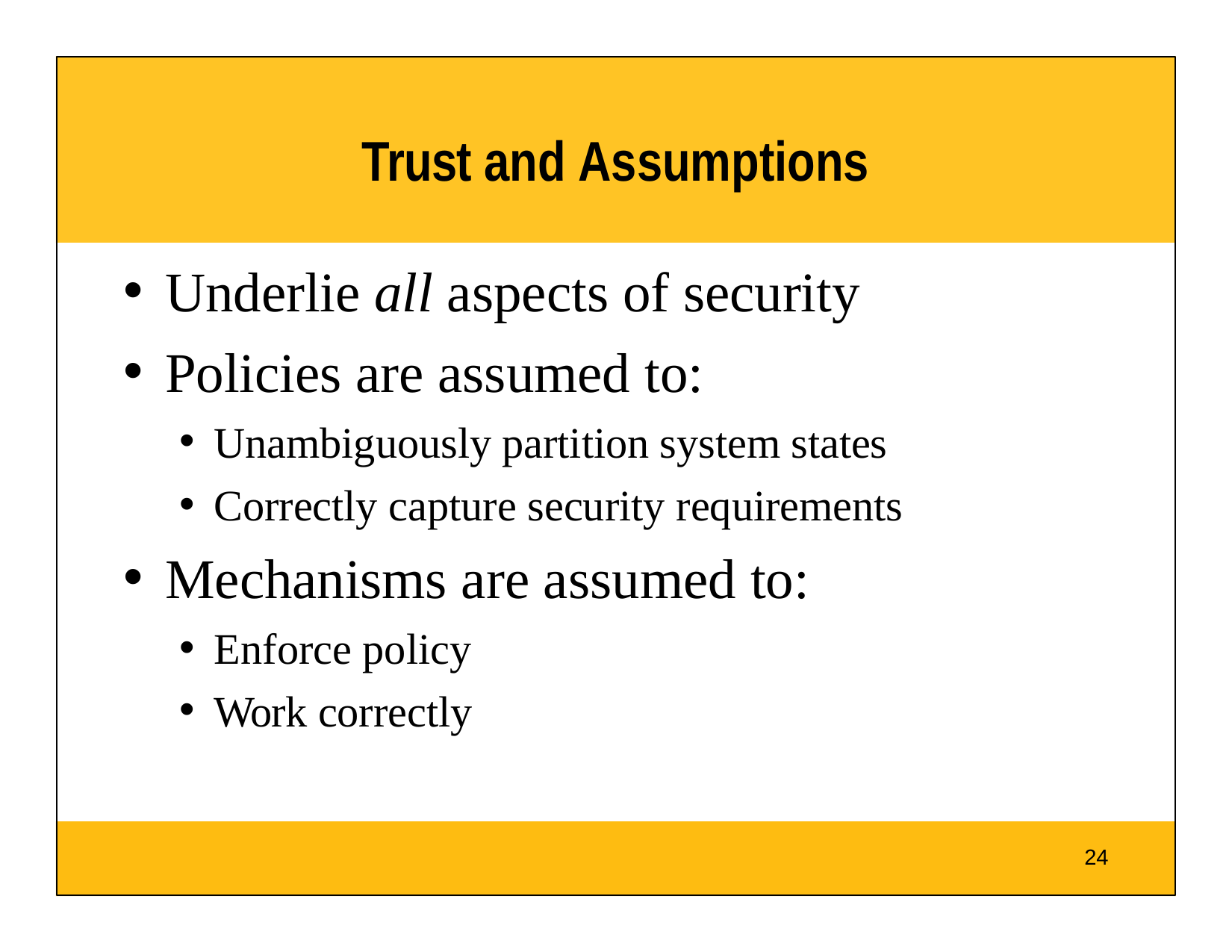

# Trust and Assumptions
Underlie all aspects of security
Policies are assumed to:
Unambiguously partition system states
Correctly capture security requirements
Mechanisms are assumed to:
Enforce policy
Work correctly
24